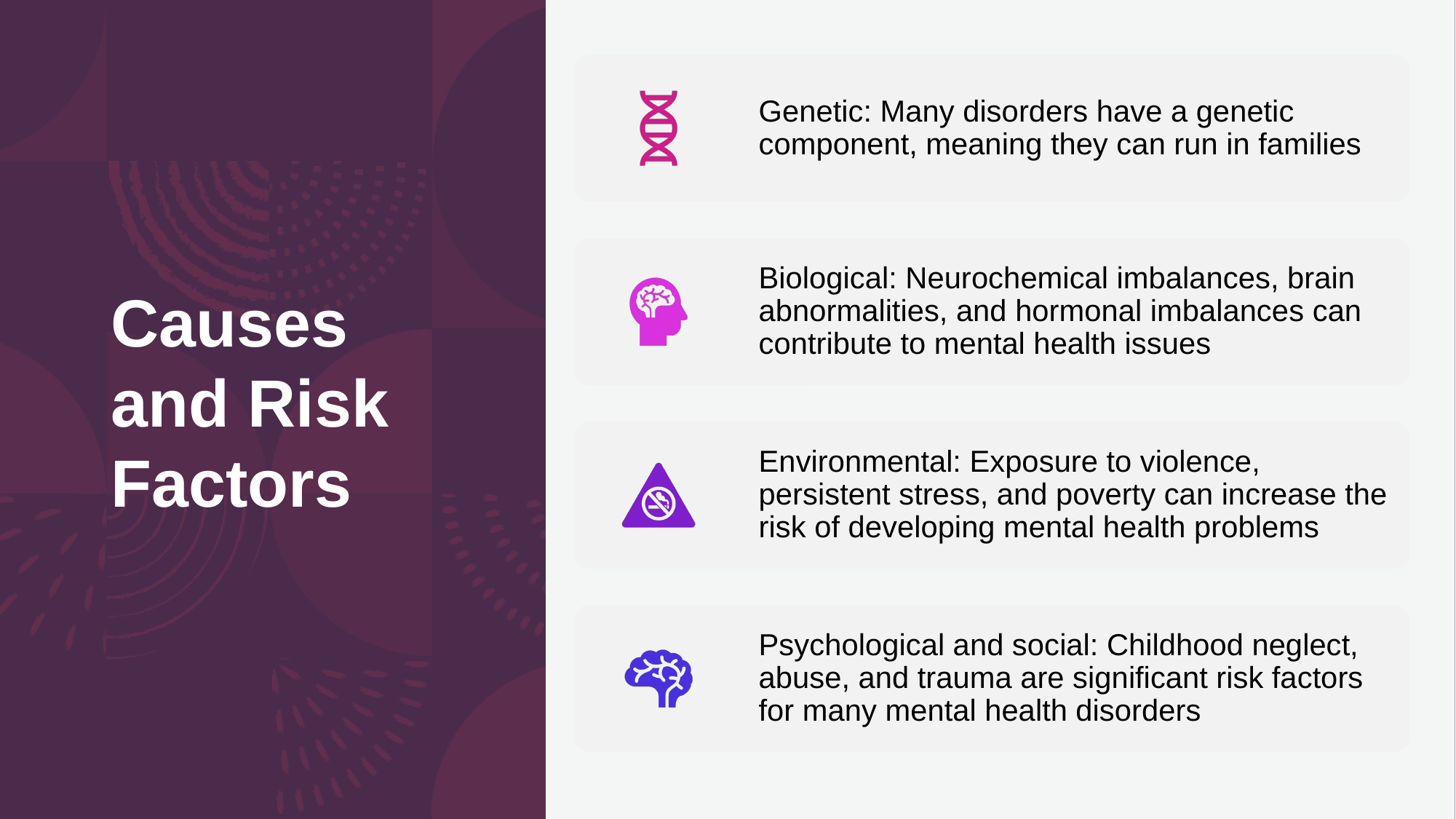

Genetic: Many disorders have a genetic component, meaning they can run in families
Biological: Neurochemical imbalances, brain abnormalities, and hormonal imbalances can contribute to mental health issues
Environmental: Exposure to violence, persistent stress, and poverty can increase the risk of developing mental health problems
Psychological and social: Childhood neglect, abuse, and trauma are significant risk factors for many mental health disorders
# Causes and Risk Factors